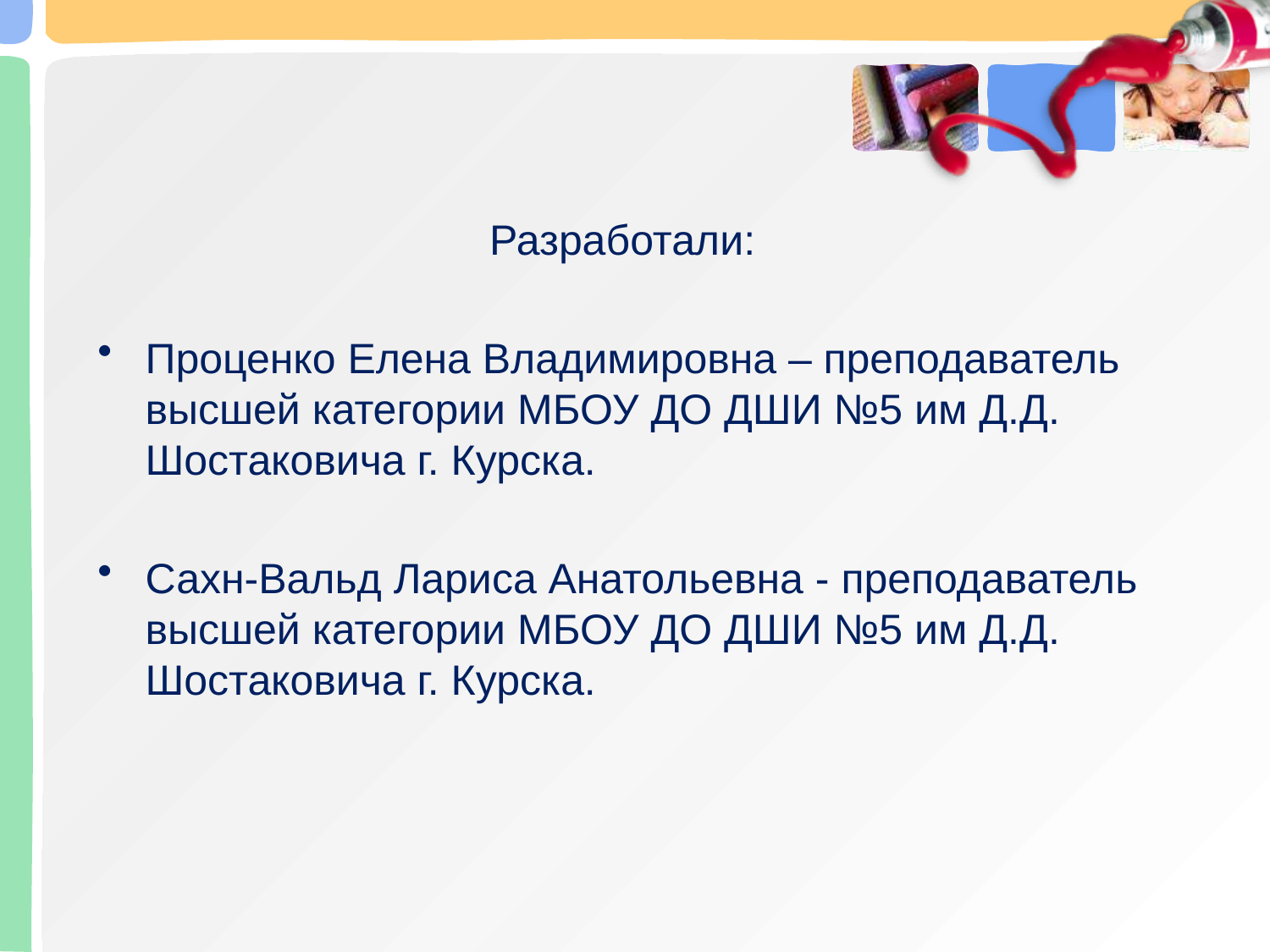

Разработали:

Проценко Елена Владимировна – преподаватель высшей категории МБОУ ДО ДШИ №5 им Д.Д. Шостаковича г. Курска.

Сахн-Вальд Лариса Анатольевна - преподаватель высшей категории МБОУ ДО ДШИ №5 им Д.Д. Шостаковича г. Курска.